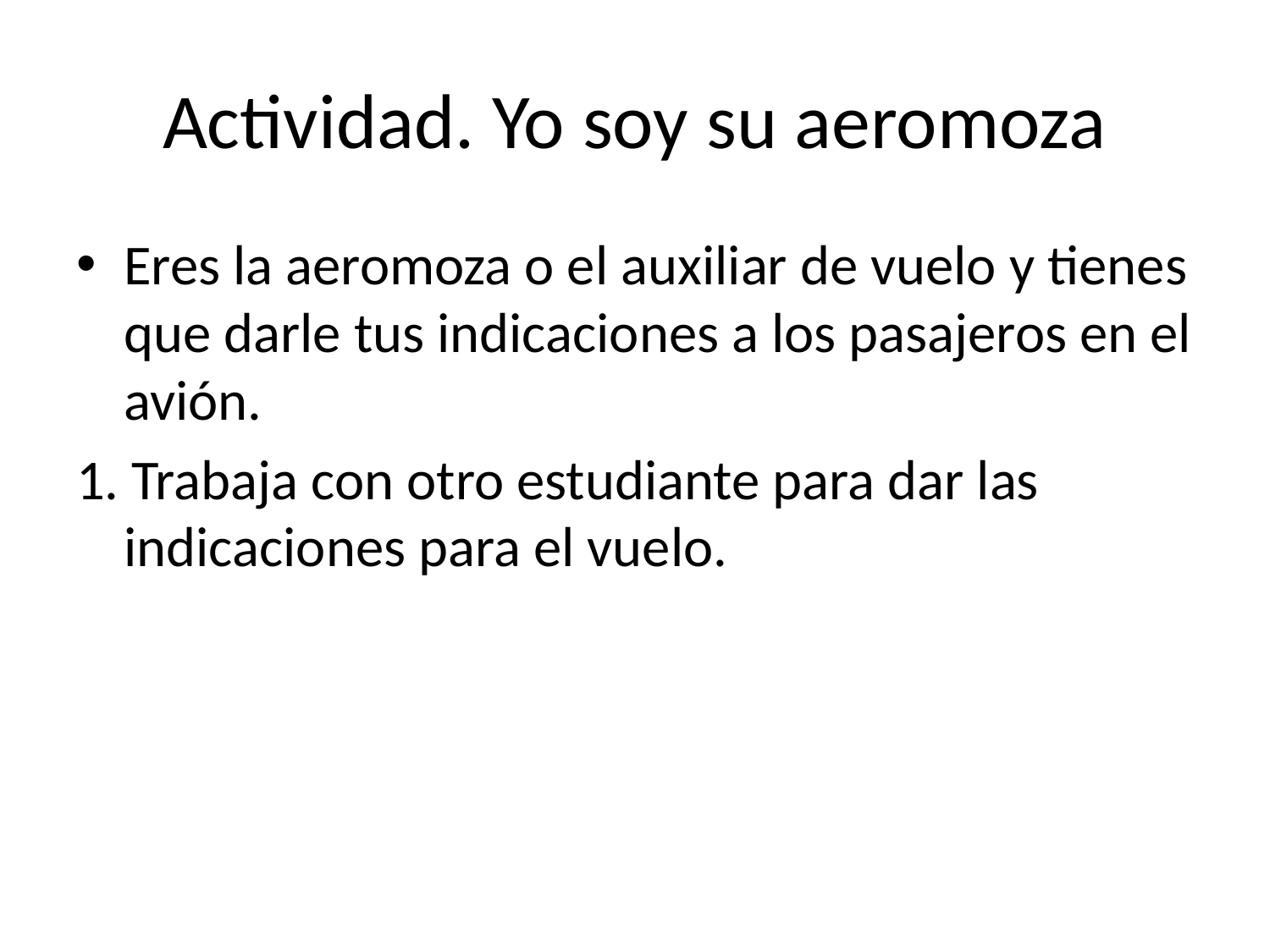

# Actividad. Yo soy su aeromoza
Eres la aeromoza o el auxiliar de vuelo y tienes que darle tus indicaciones a los pasajeros en el avión.
1. Trabaja con otro estudiante para dar las indicaciones para el vuelo.